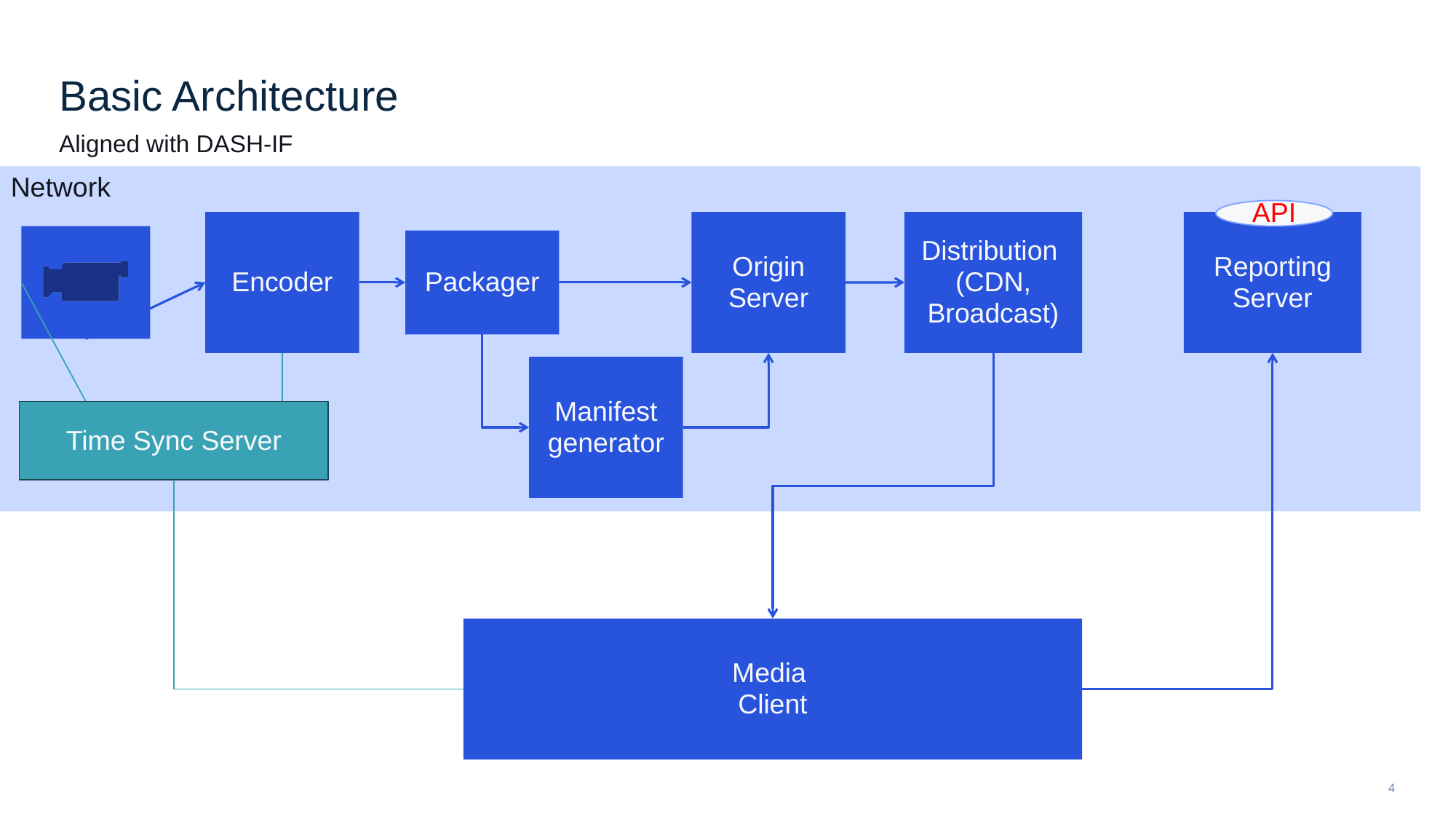

# Basic Architecture
Aligned with DASH-IF
Network
API
Encoder
Origin Server
Distribution
(CDN, Broadcast)
Reporting
Server

Packager
Manifest generator
Time Sync Server
Media
Client